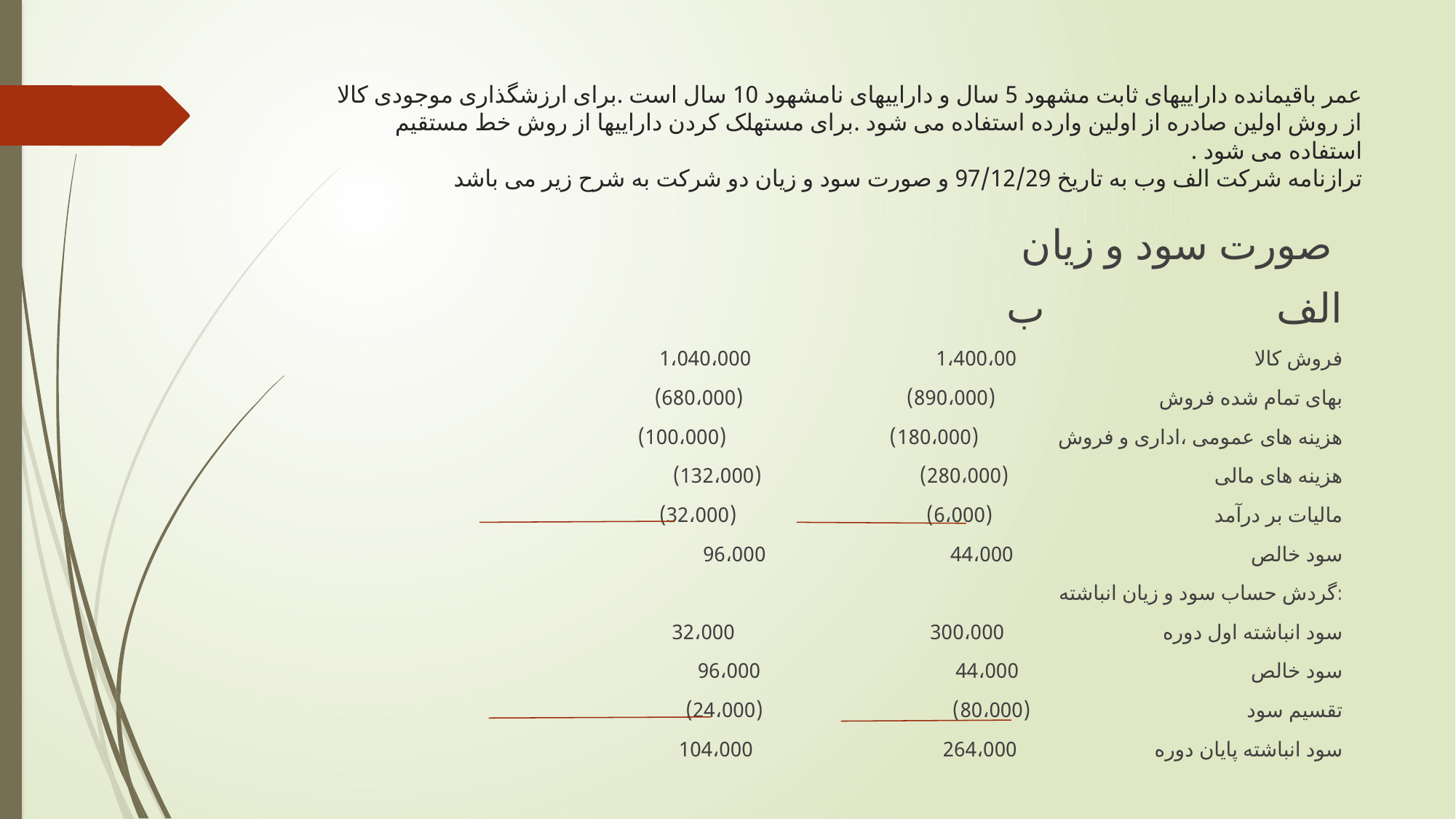

# عمر باقیمانده داراییهای ثابت مشهود 5 سال و داراییهای نامشهود 10 سال است .برای ارزشگذاری موجودی کالا از روش اولین صادره از اولین وارده استفاده می شود .برای مستهلک کردن داراییها از روش خط مستقیم استفاده می شود . ترازنامه شرکت الف وب به تاریخ 97/12/29 و صورت سود و زیان دو شرکت به شرح زیر می باشد
                                          صورت سود و زیان
                              الف                      ب
فروش کالا                                             1،400،00                                   1،040،000
بهای تمام شده فروش                               (890،000)                               (680،000)
هزینه های عمومی ،اداری و فروش               (180،000)                               (100،000)
هزینه های مالی                                       (280،000)                              (132،000)
مالیات بر درآمد                                          (6،000)                                    (32،000)
 سود خالص                                             44،000                                   96،000
گردش حساب سود و زیان انباشته:
سود انباشته اول دوره                              300،000                                     32،000
سود خالص                                            44،000                                     96،000
تقسیم سود                                         (80،000)                                    (24،000)
سود انباشته پایان دوره                          264،000                                    104،000